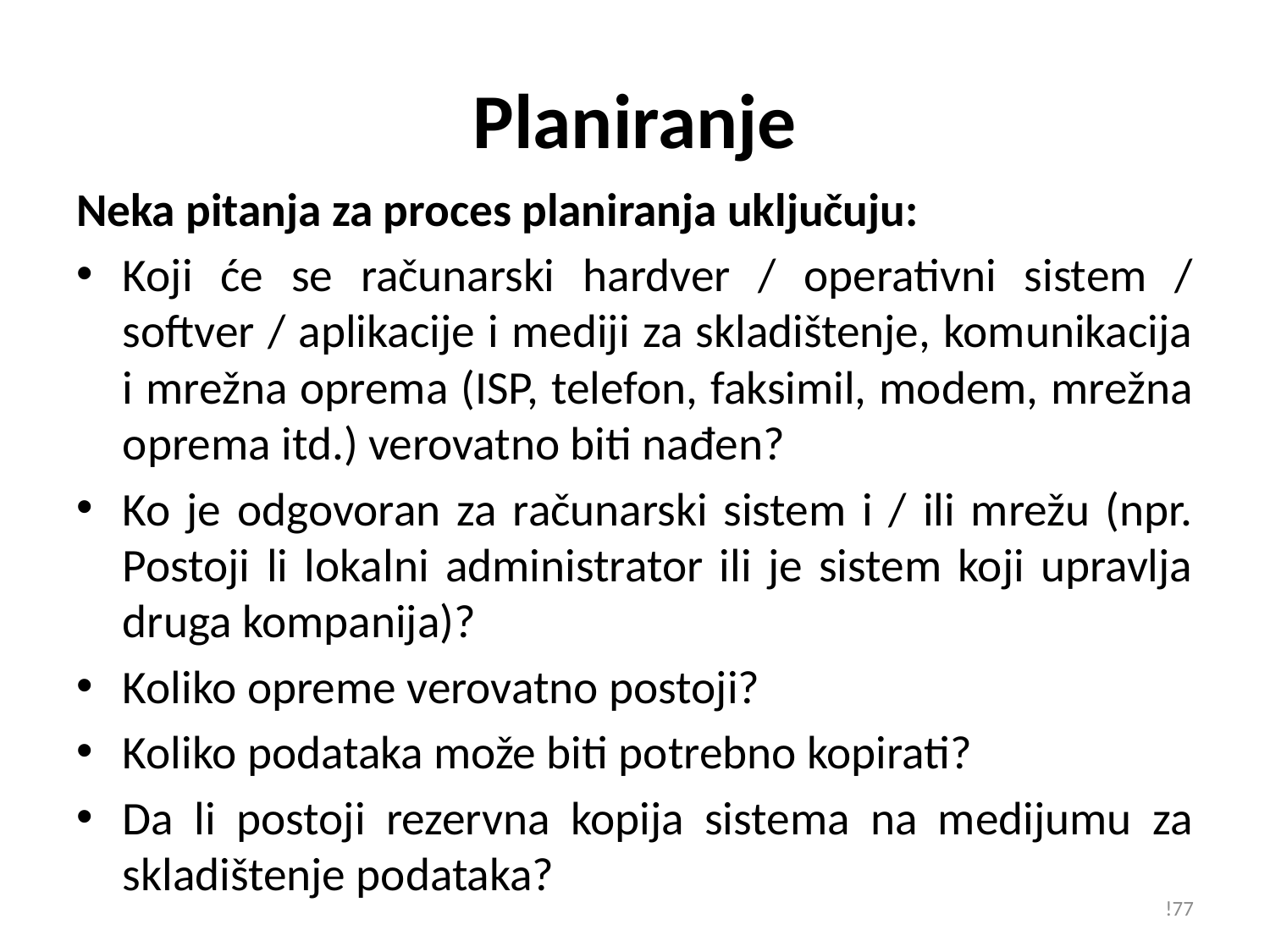

# Planiranje
Neka pitanja za proces planiranja uključuju:
Koji će se računarski hardver / operativni sistem / softver / aplikacije i mediji za skladištenje, komunikacija i mrežna oprema (ISP, telefon, faksimil, modem, mrežna oprema itd.) verovatno biti nađen?
Ko je odgovoran za računarski sistem i / ili mrežu (npr. Postoji li lokalni administrator ili je sistem koji upravlja druga kompanija)?
Koliko opreme verovatno postoji?
Koliko podataka može biti potrebno kopirati?
Da li postoji rezervna kopija sistema na medijumu za skladištenje podataka?

!77